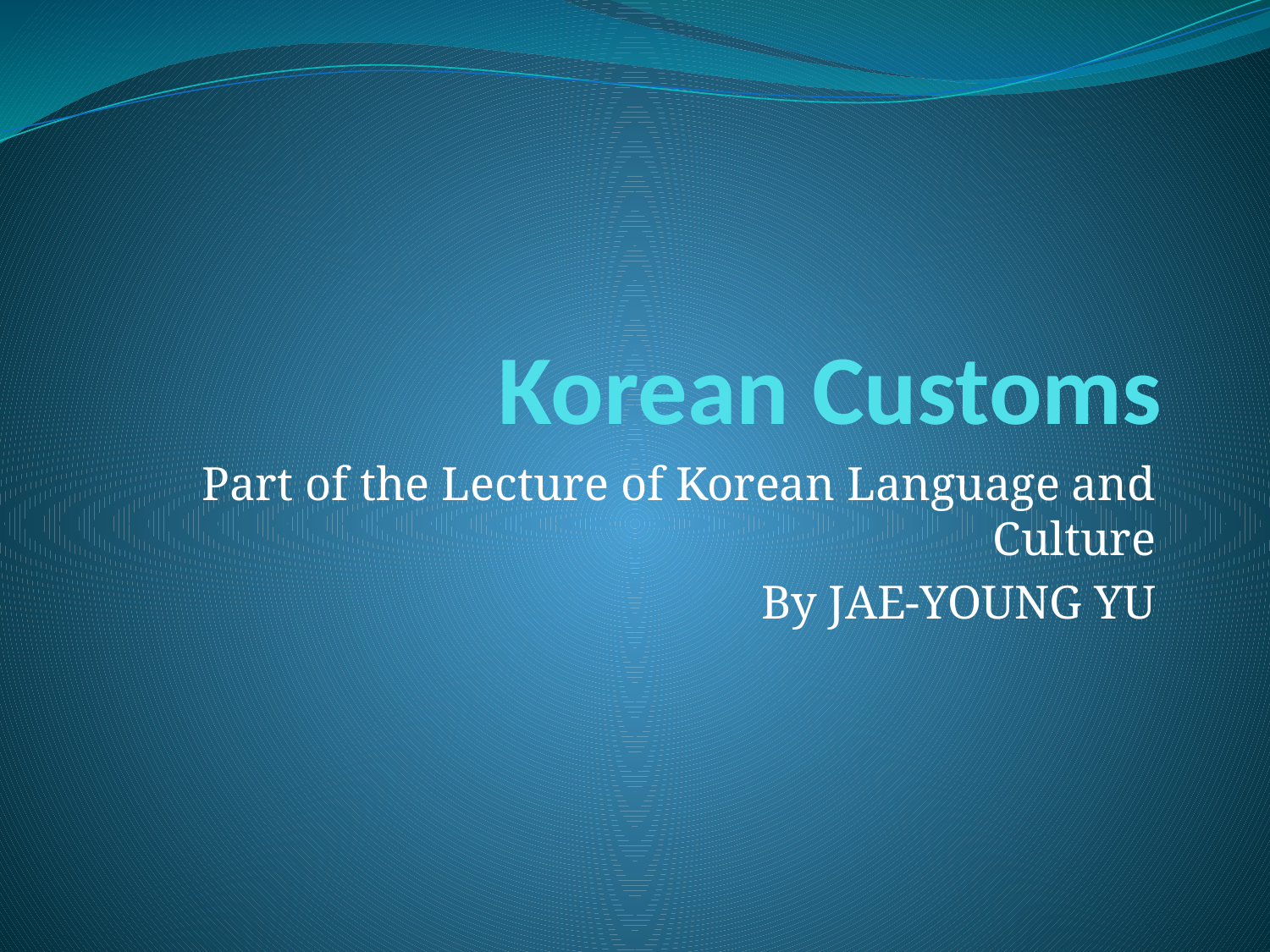

# Korean Customs
Part of the Lecture of Korean Language and Culture
By JAE-YOUNG YU